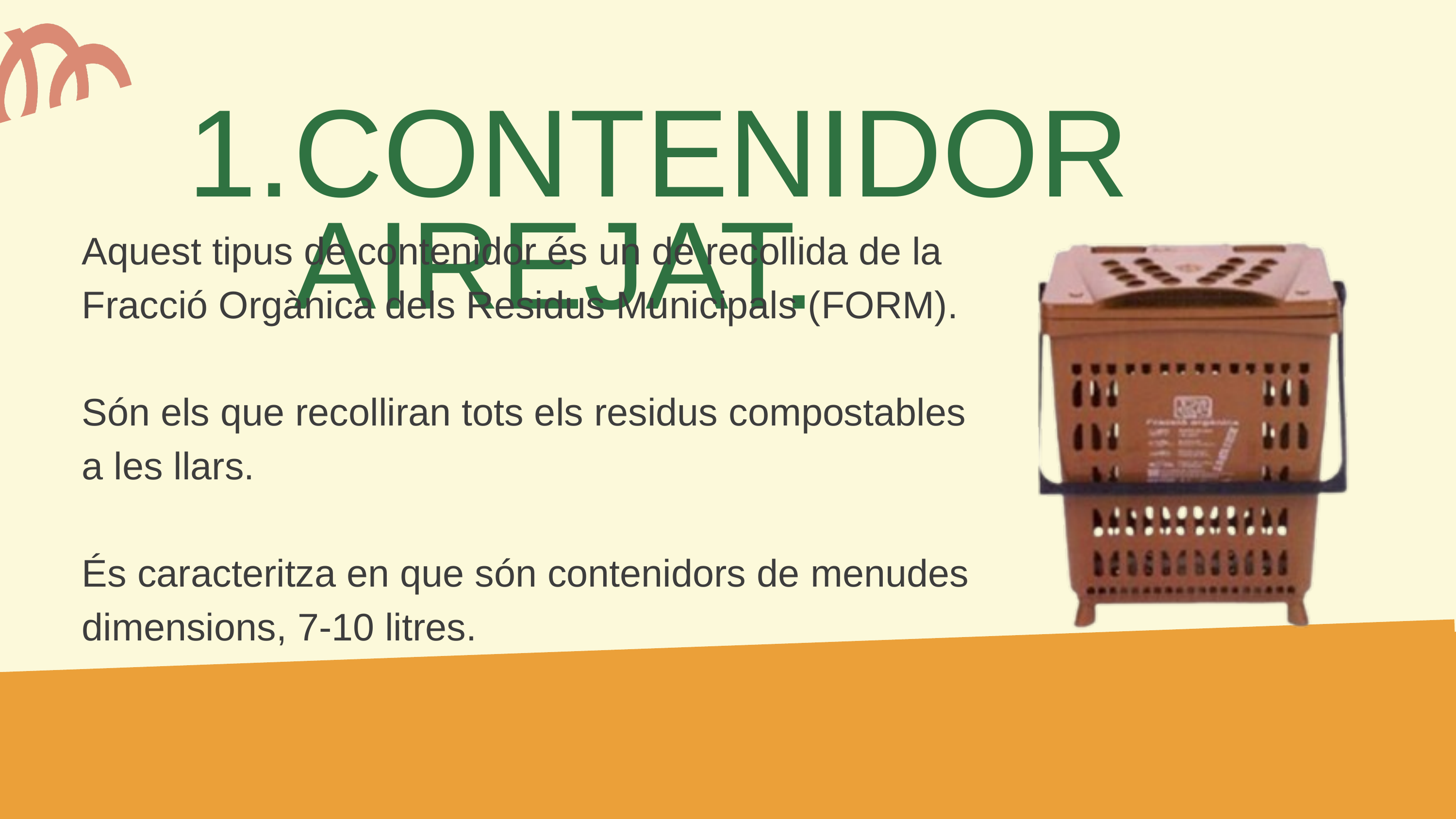

CONTENIDOR AIREJAT.

Aquest tipus de contenidor és un de recollida de la Fracció Orgànica dels Residus Municipals (FORM).

Són els que recolliran tots els residus compostables a les llars.

És caracteritza en que són contenidors de menudes dimensions, 7-10 litres.